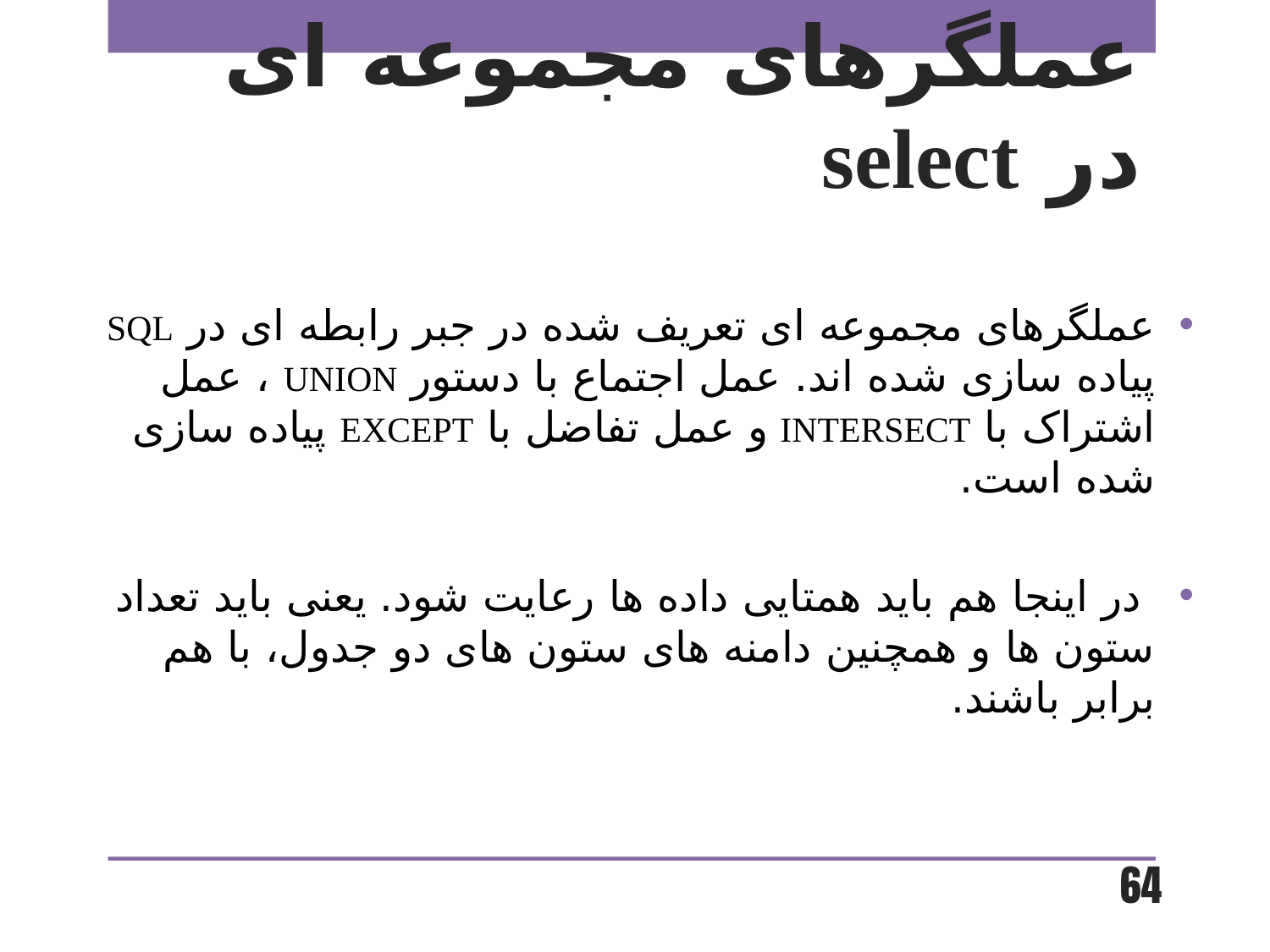

# عملگرهای مجموعه ای در select
عملگرهای مجموعه ای تعریف شده در جبر رابطه ای در SQL پیاده سازی شده اند. عمل اجتماع با دستور UNION ، عمل اشتراک با INTERSECT و عمل تفاضل با EXCEPT پیاده سازی شده است.

 در اینجا هم باید همتایی داده ها رعایت شود. یعنی باید تعداد ستون ها و همچنین دامنه های ستون های دو جدول، با هم برابر باشند.

64